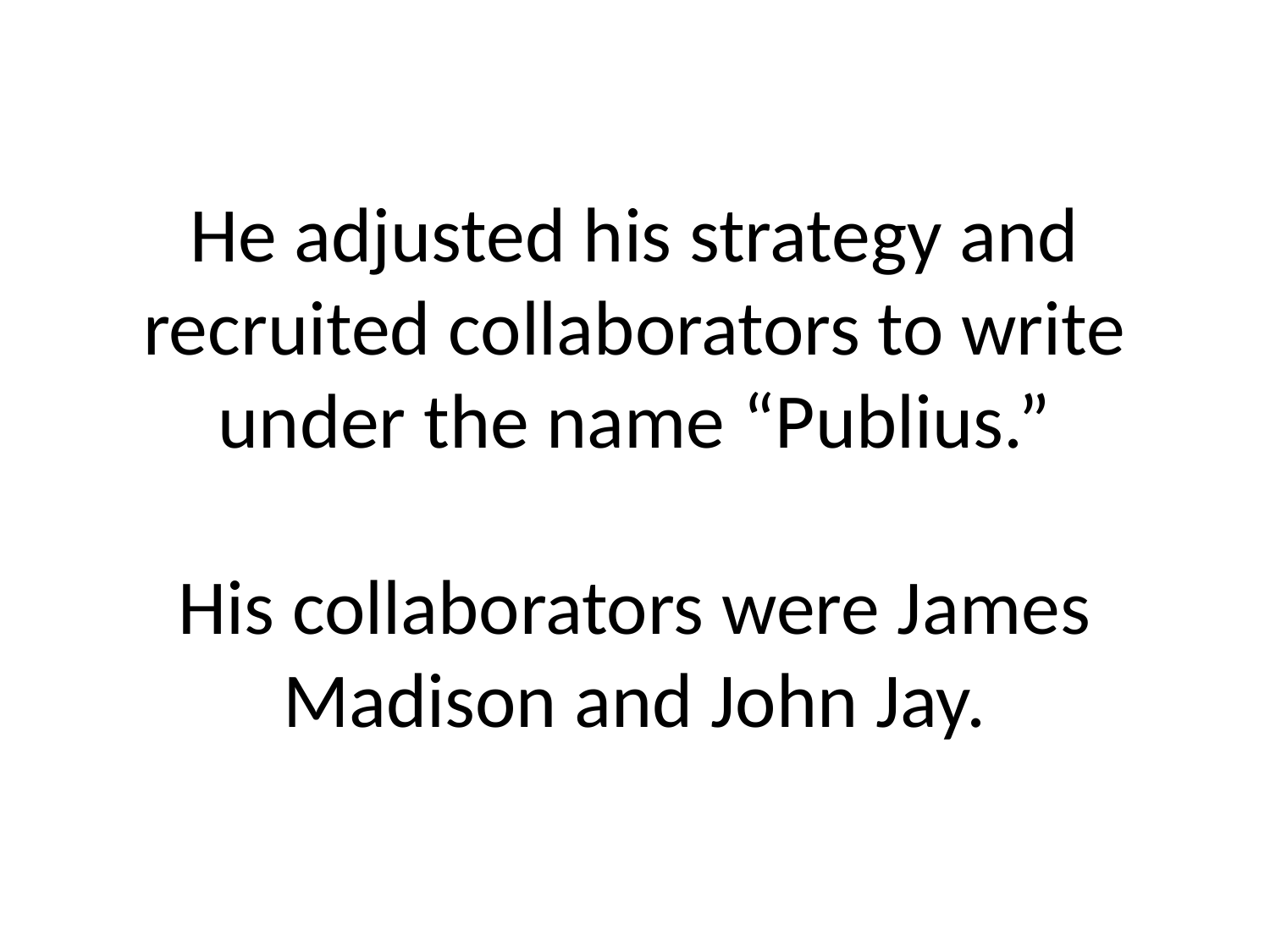

# He adjusted his strategy and recruited collaborators to write under the name “Publius.” His collaborators were James Madison and John Jay.